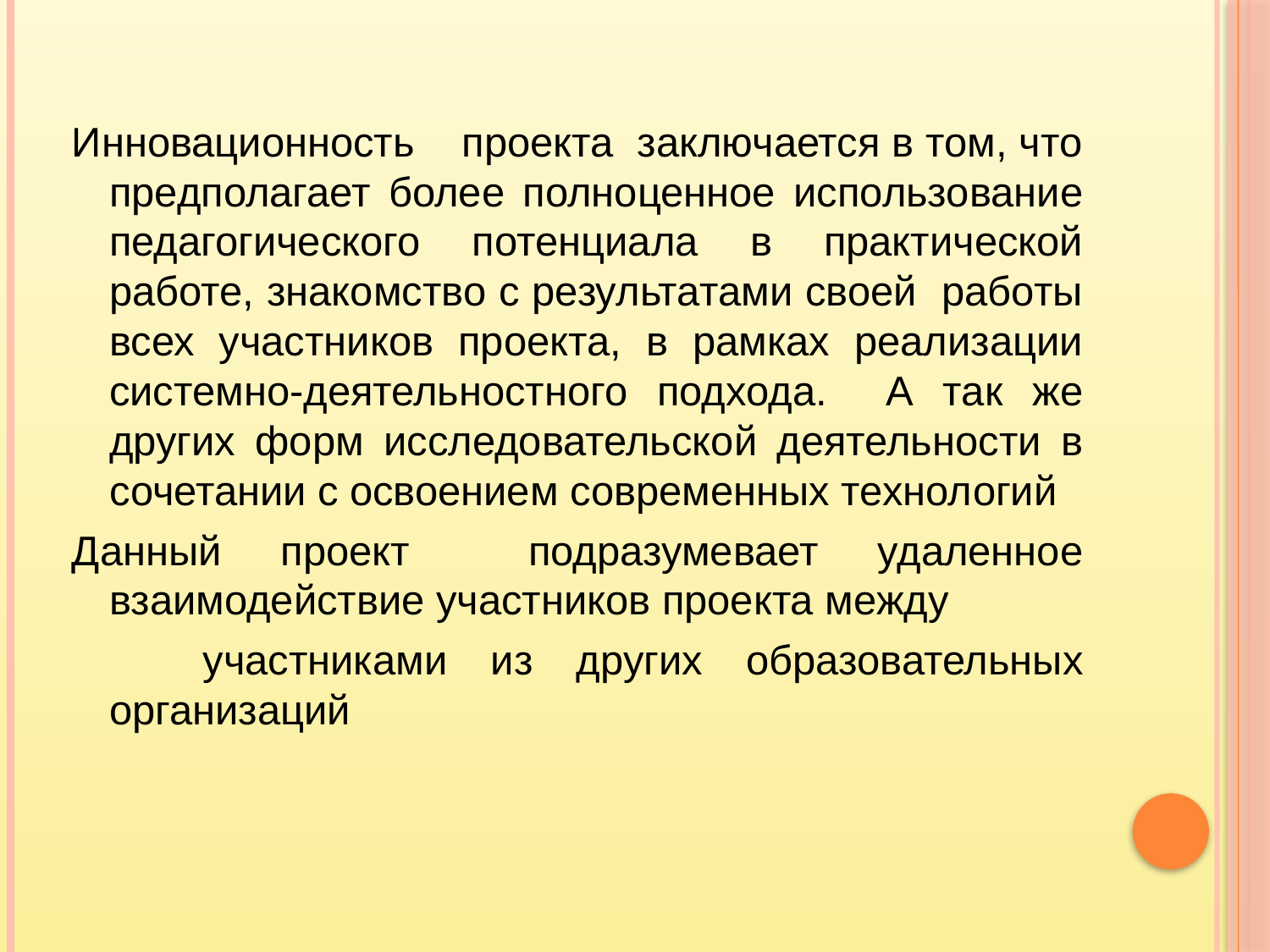

Инновационность    проекта  заключается в том, что предполагает более полноценное использование педагогического потенциала в практической работе, знакомство с результатами своей  работы всех участников проекта, в рамках реализации системно-деятельностного подхода.  А так же других форм исследовательской деятельности в сочетании с освоением современных технологий
Данный проект  подразумевает удаленное взаимодействие участников проекта между
   участниками из других образовательных организаций